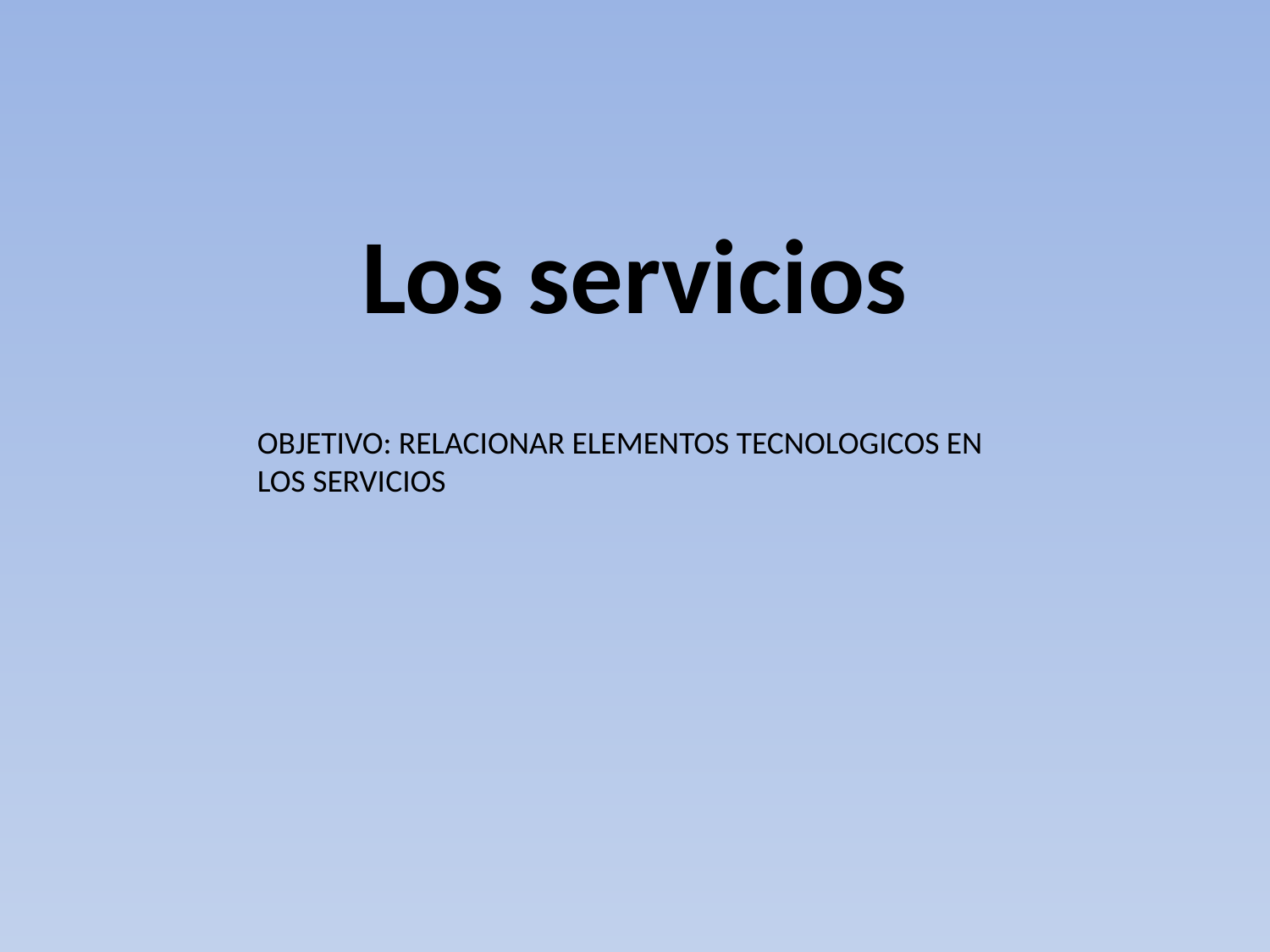

# Los servicios
OBJETIVO: RELACIONAR ELEMENTOS TECNOLOGICOS EN LOS SERVICIOS